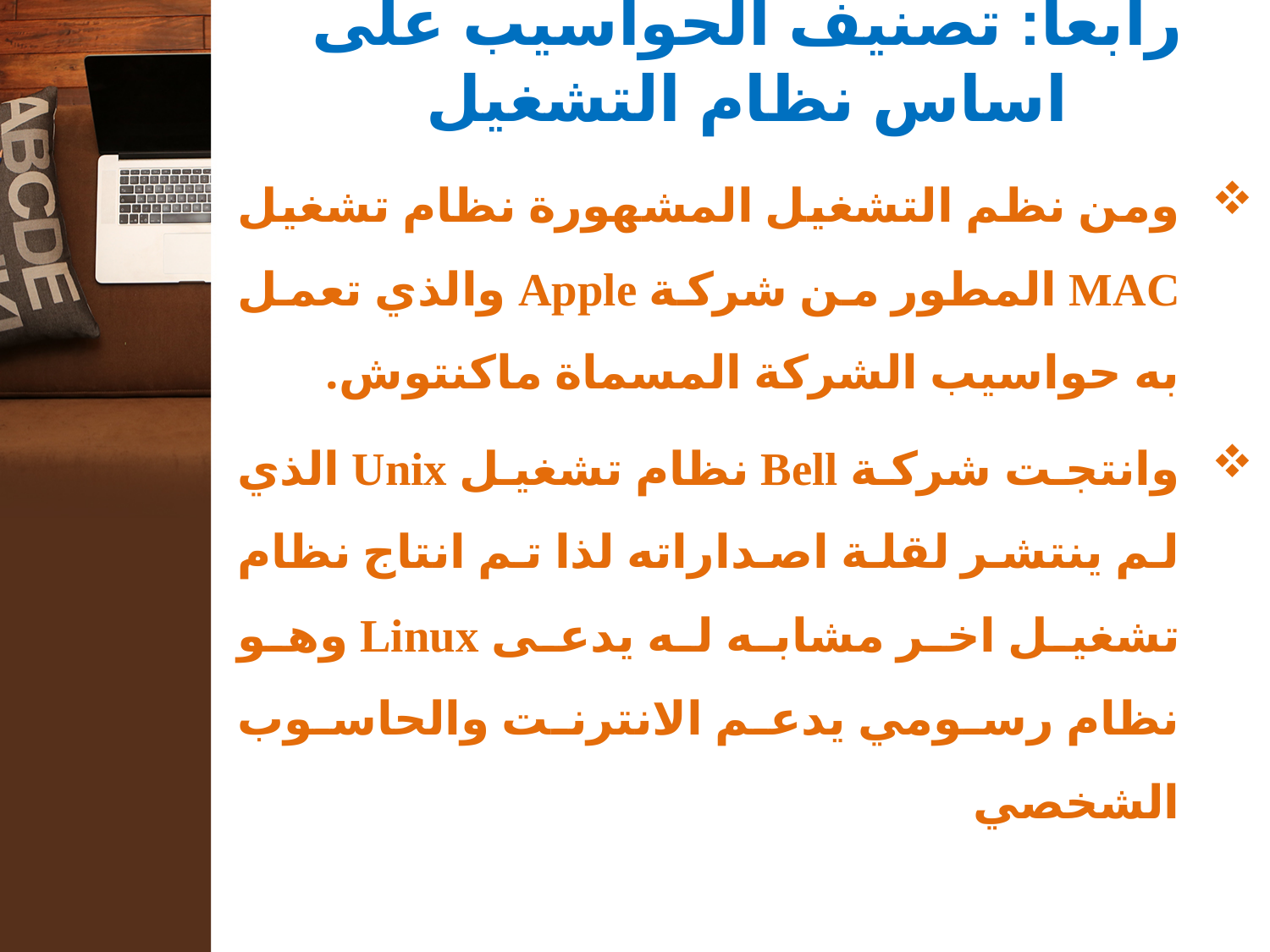

# رابعا: تصنيف الحواسيب على اساس نظام التشغيل
ومن نظم التشغيل المشهورة نظام تشغيل MAC المطور من شركة Apple والذي تعمل به حواسيب الشركة المسماة ماكنتوش.
وانتجت شركة Bell نظام تشغيل Unix الذي لم ينتشر لقلة اصداراته لذا تم انتاج نظام تشغيل اخر مشابه له يدعى Linux وهو نظام رسومي يدعم الانترنت والحاسوب الشخصي